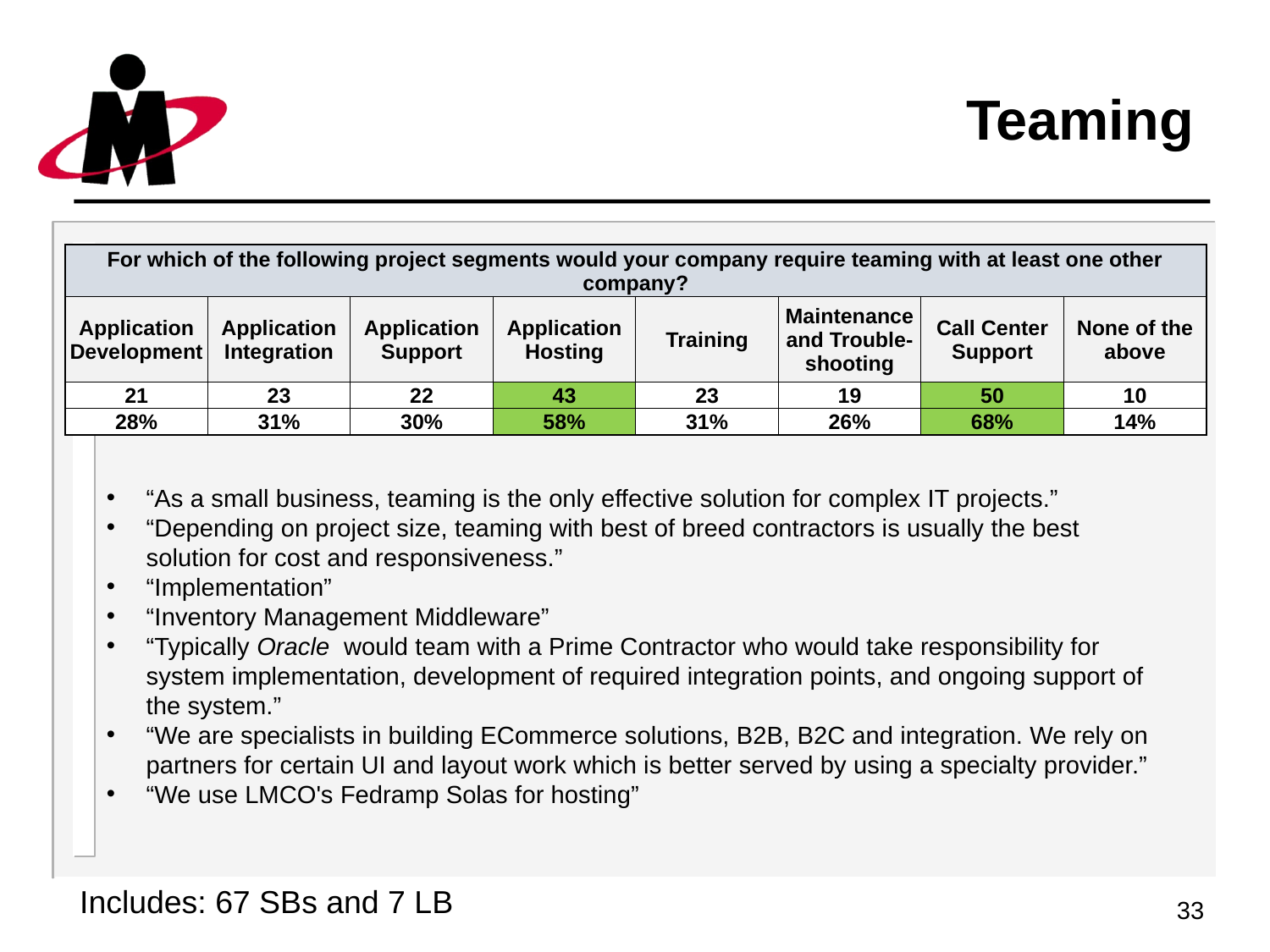

# Teaming
| For which of the following project segments would your company require teaming with at least one other company? |  |  |  |  |  |  |  |
| --- | --- | --- | --- | --- | --- | --- | --- |
| Application Development | Application Integration | Application Support | Application Hosting | Training | Maintenance and Trouble-shooting | Call Center Support | None of the above |
| 21 | 23 | 22 | 43 | 23 | 19 | 50 | 10 |
| 28% | 31% | 30% | 58% | 31% | 26% | 68% | 14% |
“As a small business, teaming is the only effective solution for complex IT projects.”
“Depending on project size, teaming with best of breed contractors is usually the best solution for cost and responsiveness.”
“Implementation”
“Inventory Management Middleware”
“Typically Oracle  would team with a Prime Contractor who would take responsibility for system implementation, development of required integration points, and ongoing support of the system.”
“We are specialists in building ECommerce solutions, B2B, B2C and integration. We rely on partners for certain UI and layout work which is better served by using a specialty provider.”
“We use LMCO's Fedramp Solas for hosting”
Includes: 67 SBs and 7 LB
33